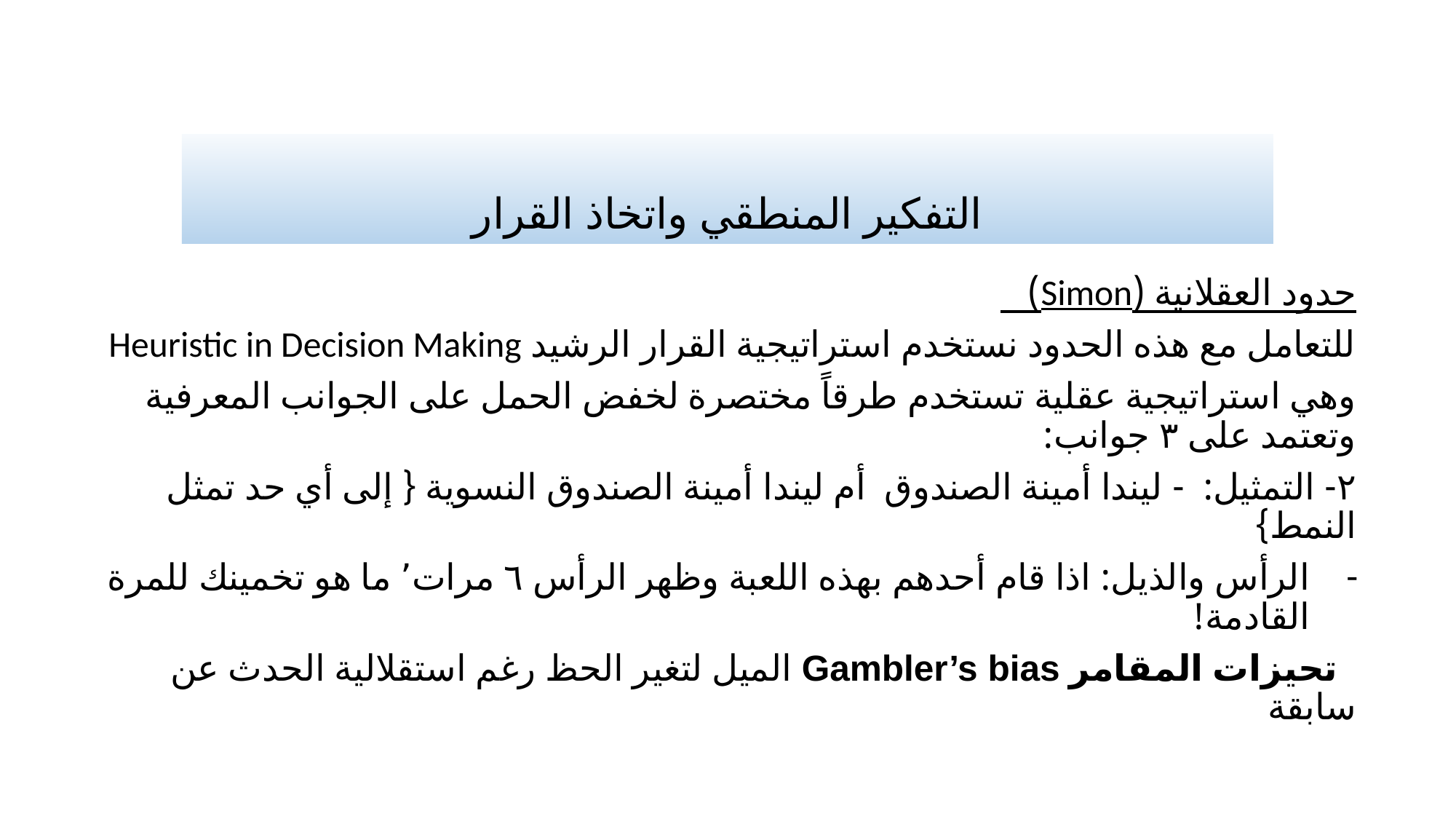

# التفكير المنطقي واتخاذ القرار
حدود العقلانية (Simon)
للتعامل مع هذه الحدود نستخدم استراتيجية القرار الرشيد Heuristic in Decision Making
وهي استراتيجية عقلية تستخدم طرقاً مختصرة لخفض الحمل على الجوانب المعرفية وتعتمد على ٣ جوانب:
٢- التمثيل:  - ليندا أمينة الصندوق  أم ليندا أمينة الصندوق النسوية { إلى أي حد تمثل النمط}
الرأس والذيل: اذا قام أحدهم بهذه اللعبة وظهر الرأس ٦ مرات٬ ما هو تخمينك للمرة القادمة!
  تحيزات المقامر Gambler’s bias الميل لتغير الحظ رغم استقلالية الحدث عن سابقة